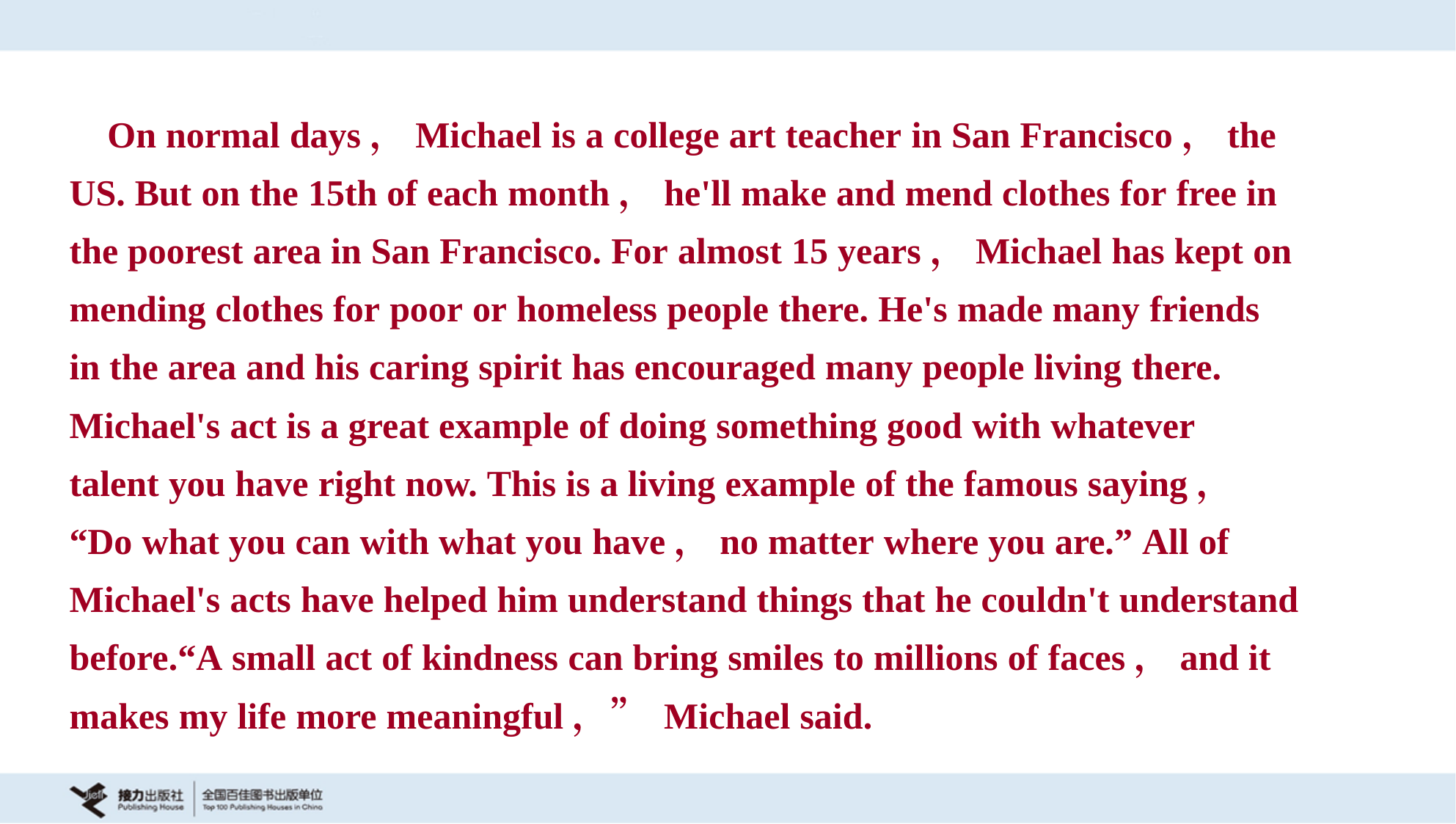

On normal days，Michael is a college art teacher in San Francisco，the
US. But on the 15th of each month，he'll make and mend clothes for free in
the poorest area in San Francisco. For almost 15 years，Michael has kept on
mending clothes for poor or homeless people there. He's made many friends
in the area and his caring spirit has encouraged many people living there.
Michael's act is a great example of doing something good with whatever
talent you have right now. This is a living example of the famous saying，
“Do what you can with what you have，no matter where you are.” All of
Michael's acts have helped him understand things that he couldn't understand
before.“A small act of kindness can bring smiles to millions of faces，and it
makes my life more meaningful，” Michael said.